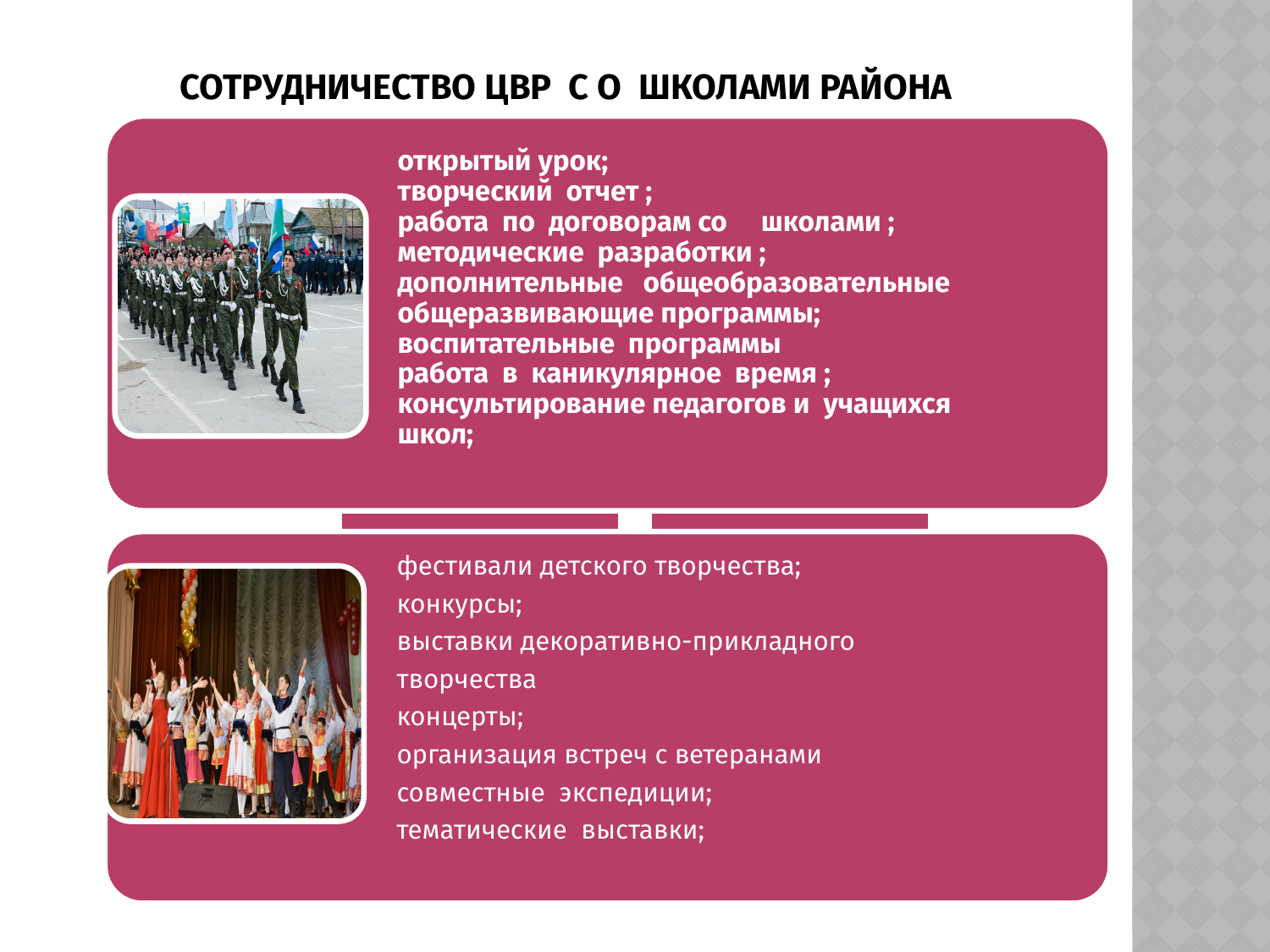

# Сотрудничество ЦВР  с о  школами района
  открытый урок;
  творческий  отчет ;
  работа  по  договорам со     школами ;
  методические  разработки ;
  дополнительные   общеобразовательные
  общеразвивающие программы;
  воспитательные  программы
  работа  в  каникулярное  время ;
  консультирование педагогов и  учащихся
  школ;

       фестивали детского творчества;
       конкурсы;
       выставки декоративно-прикладного
       творчества
       концерты;
       организация встреч с ветеранами
       совместные  экспедиции;
       тематические  выставки;